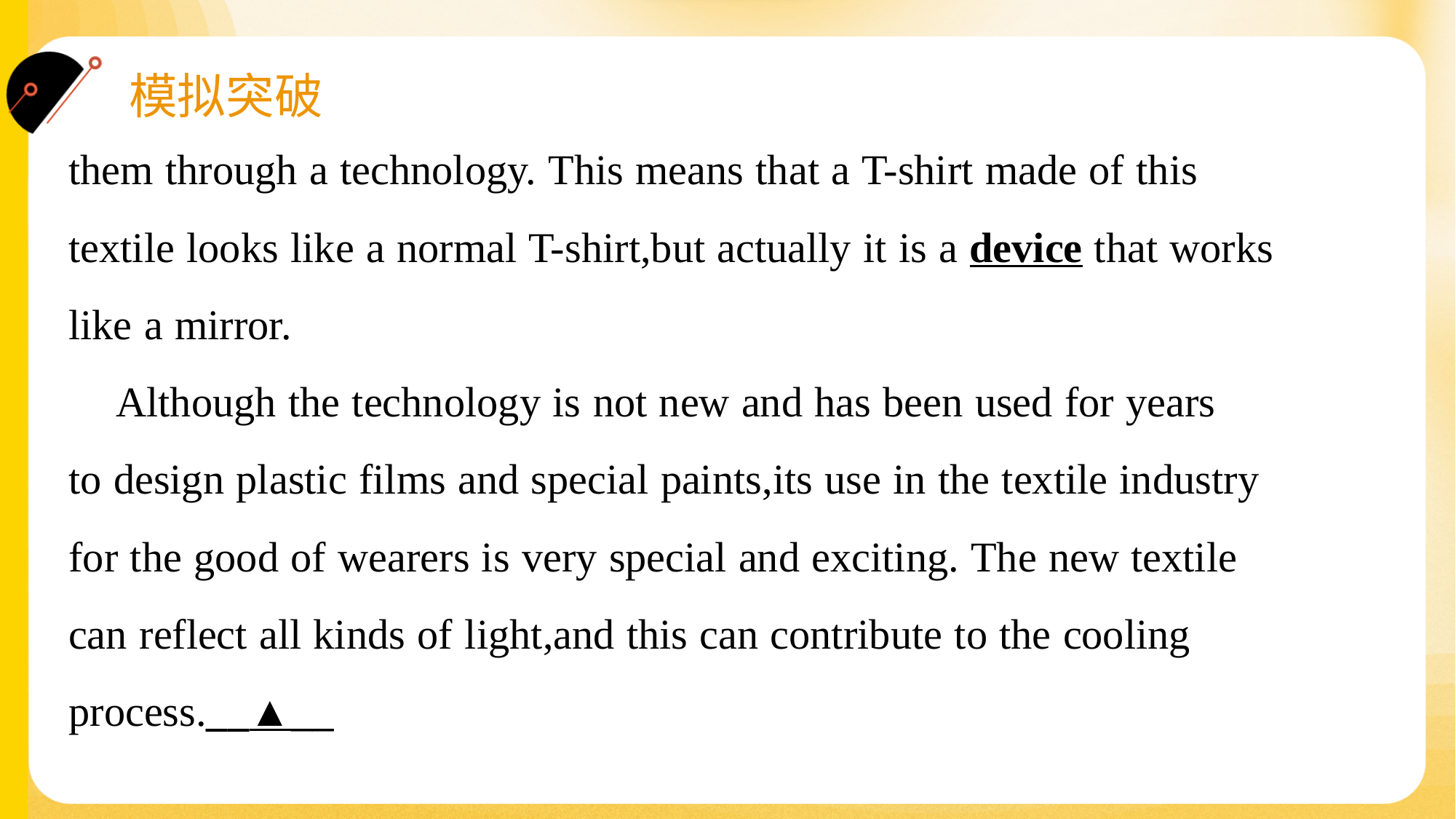

them through a technology. This means that a T-shirt made of this
textile looks like a normal T-shirt,but actually it is a device that works
like a mirror.
    Although the technology is not new and has been used for years
to design plastic films and special paints,its use in the textile industry
for the good of wearers is very special and exciting. The new textile
can reflect all kinds of light,and this can contribute to the cooling
process.__▲__